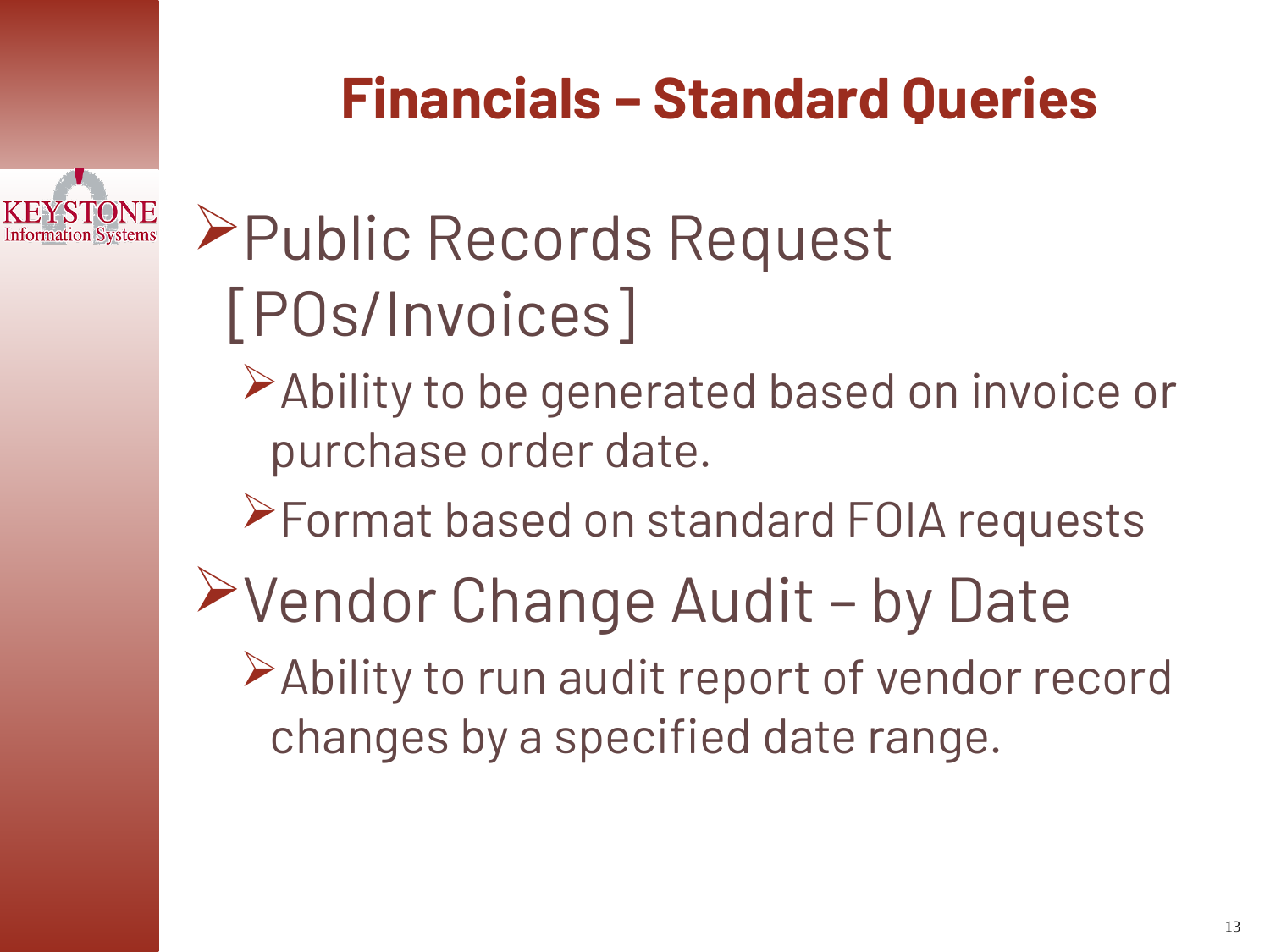

Financials – Standard Queries
Public Records Request [POs/Invoices]
Ability to be generated based on invoice or purchase order date.
Format based on standard FOIA requests
Vendor Change Audit – by Date
Ability to run audit report of vendor record changes by a specified date range.

13